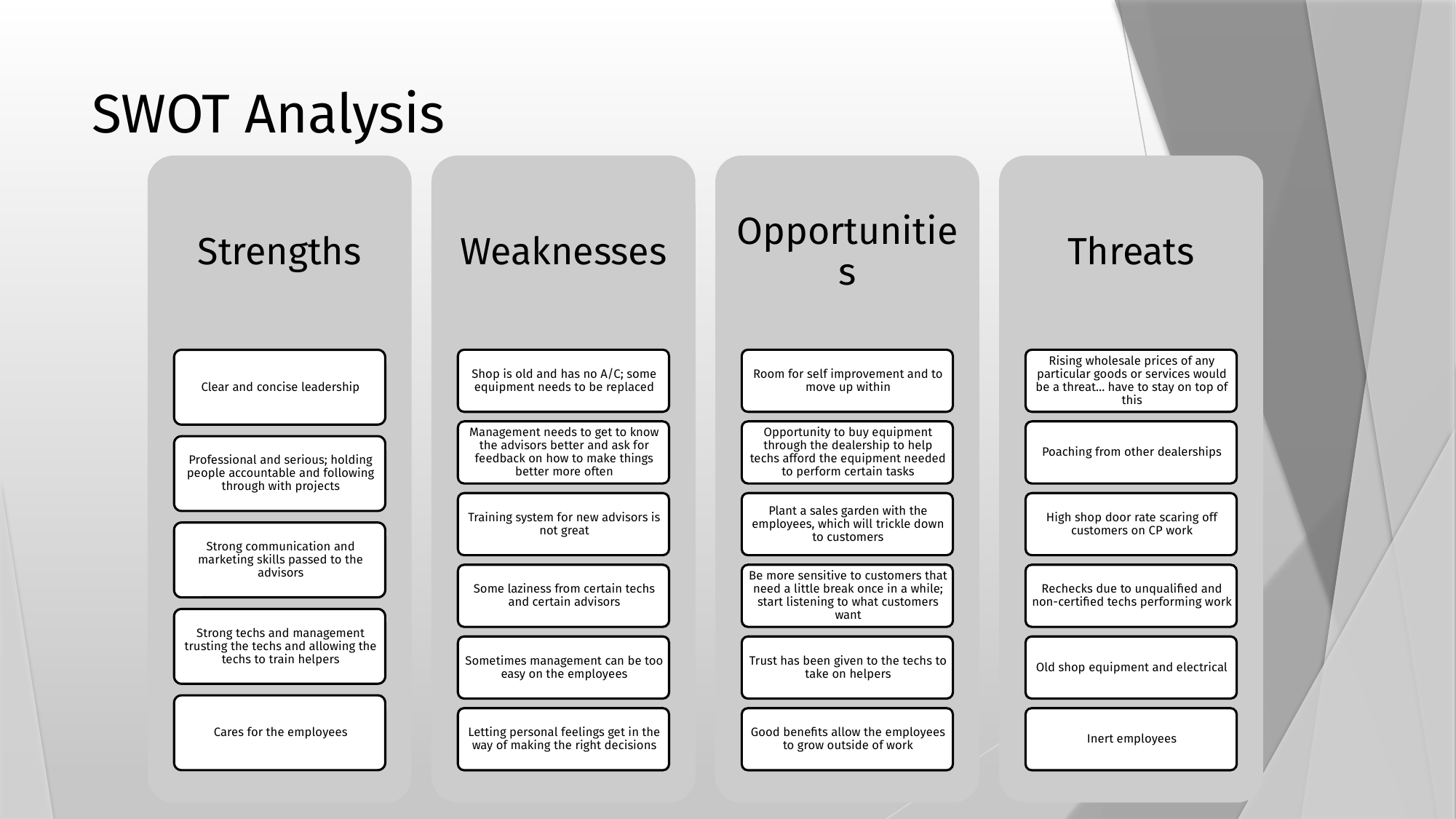

# SWOT Analysis
Strengths
Clear and concise leadership
Professional and serious; holding people accountable and following through with projects
Strong communication and marketing skills passed to the advisors
Strong techs and management trusting the techs and allowing the techs to train helpers
Cares for the employees
Weaknesses
Shop is old and has no A/C; some equipment needs to be replaced
Management needs to get to know the advisors better and ask for feedback on how to make things better more often
Training system for new advisors is not great
Some laziness from certain techs and certain advisors
Sometimes management can be too easy on the employees
Letting personal feelings get in the way of making the right decisions
Opportunities
Room for self improvement and to move up within
Opportunity to buy equipment through the dealership to help techs afford the equipment needed to perform certain tasks
Plant a sales garden with the employees, which will trickle down to customers
Be more sensitive to customers that need a little break once in a while; start listening to what customers want
Trust has been given to the techs to take on helpers
Good benefits allow the employees to grow outside of work
Threats
Rising wholesale prices of any particular goods or services would be a threat… have to stay on top of this
Poaching from other dealerships
High shop door rate scaring off customers on CP work
Rechecks due to unqualified and non-certified techs performing work
Old shop equipment and electrical
Inert employees